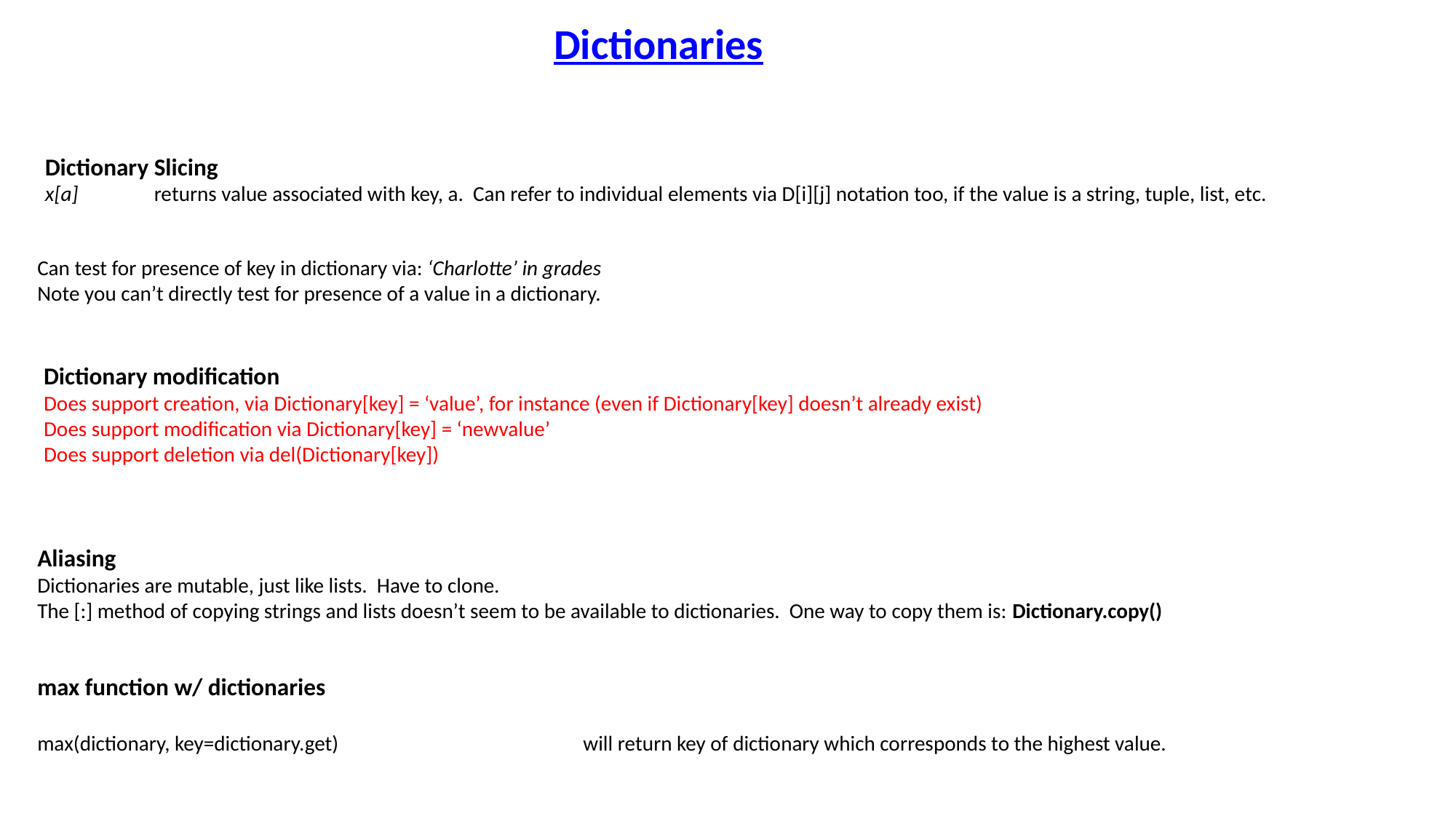

Dictionaries
Dictionary Slicing
x[a] 	returns value associated with key, a.  Can refer to individual elements via D[i][j] notation too, if the value is a string, tuple, list, etc.
Can test for presence of key in dictionary via: ‘Charlotte’ in grades
Note you can’t directly test for presence of a value in a dictionary.
Dictionary modification
Does support creation, via Dictionary[key] = ‘value’, for instance (even if Dictionary[key] doesn’t already exist)
Does support modification via Dictionary[key] = ‘newvalue’
Does support deletion via del(Dictionary[key])
Aliasing
Dictionaries are mutable, just like lists.  Have to clone.
The [:] method of copying strings and lists doesn’t seem to be available to dictionaries.  One way to copy them is: Dictionary.copy()
max function w/ dictionaries

max(dictionary, key=dictionary.get)			will return key of dictionary which corresponds to the highest value.